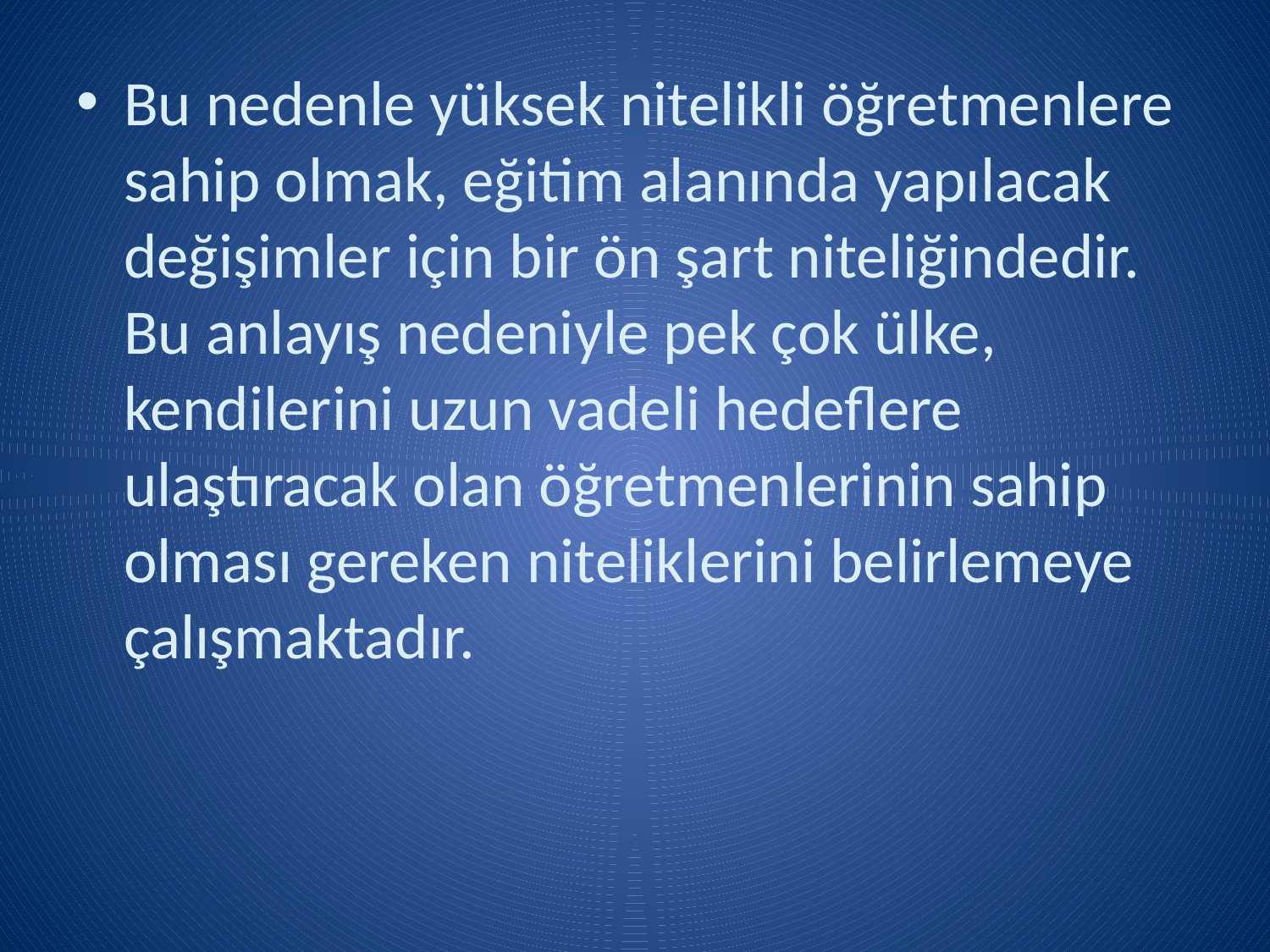

Bu nedenle yüksek nitelikli öğretmenlere sahip olmak, eğitim alanında yapılacak değişimler için bir ön şart niteliğindedir. Bu anlayış nedeniyle pek çok ülke, kendilerini uzun vadeli hedeflere ulaştıracak olan öğretmenlerinin sahip olması gereken niteliklerini belirlemeye çalışmaktadır.